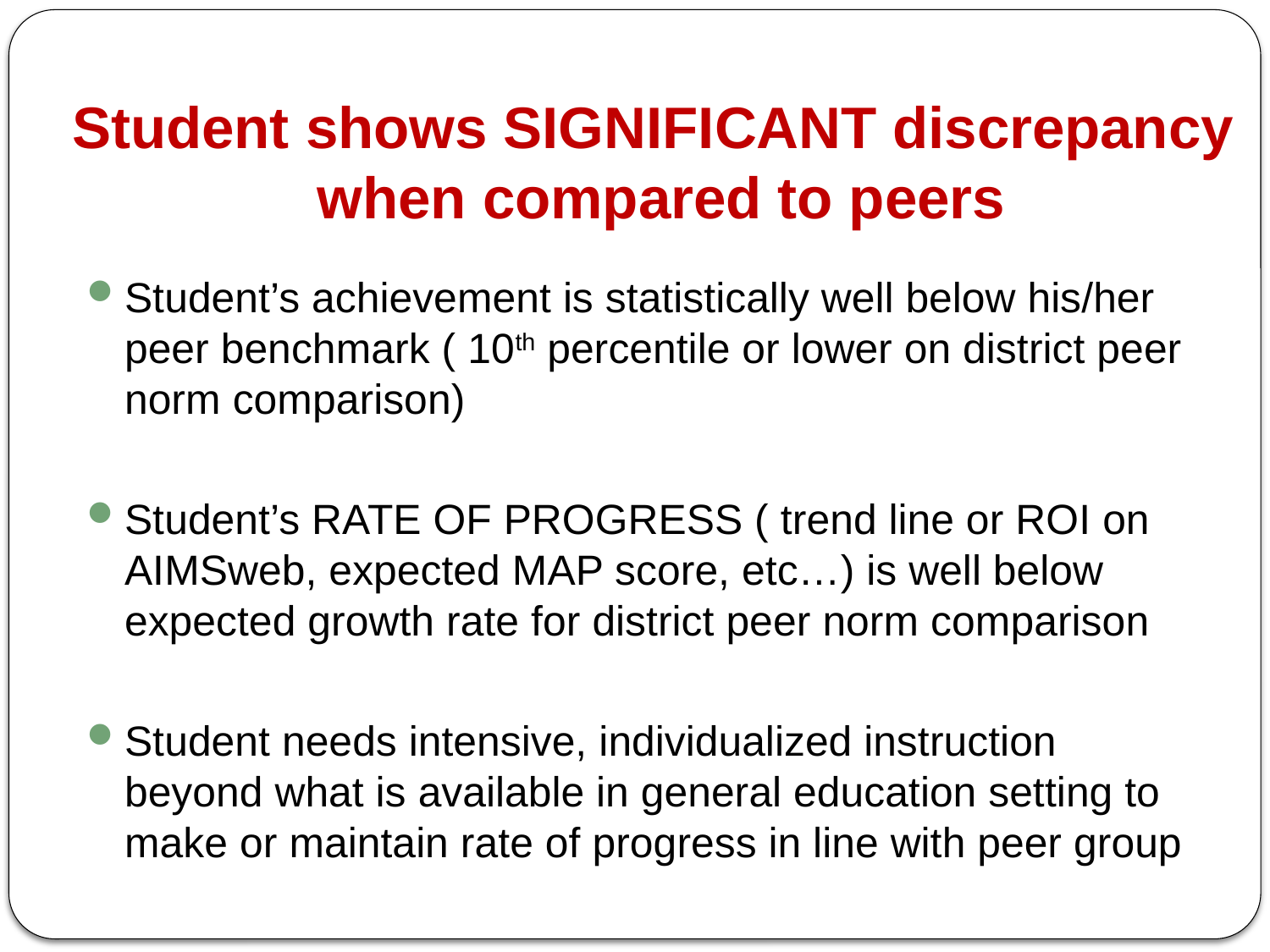

# Student shows SIGNIFICANT discrepancy when compared to peers
Student’s achievement is statistically well below his/her peer benchmark ( 10th percentile or lower on district peer norm comparison)

Student’s RATE OF PROGRESS ( trend line or ROI on AIMSweb, expected MAP score, etc…) is well below expected growth rate for district peer norm comparison

Student needs intensive, individualized instruction beyond what is available in general education setting to make or maintain rate of progress in line with peer group